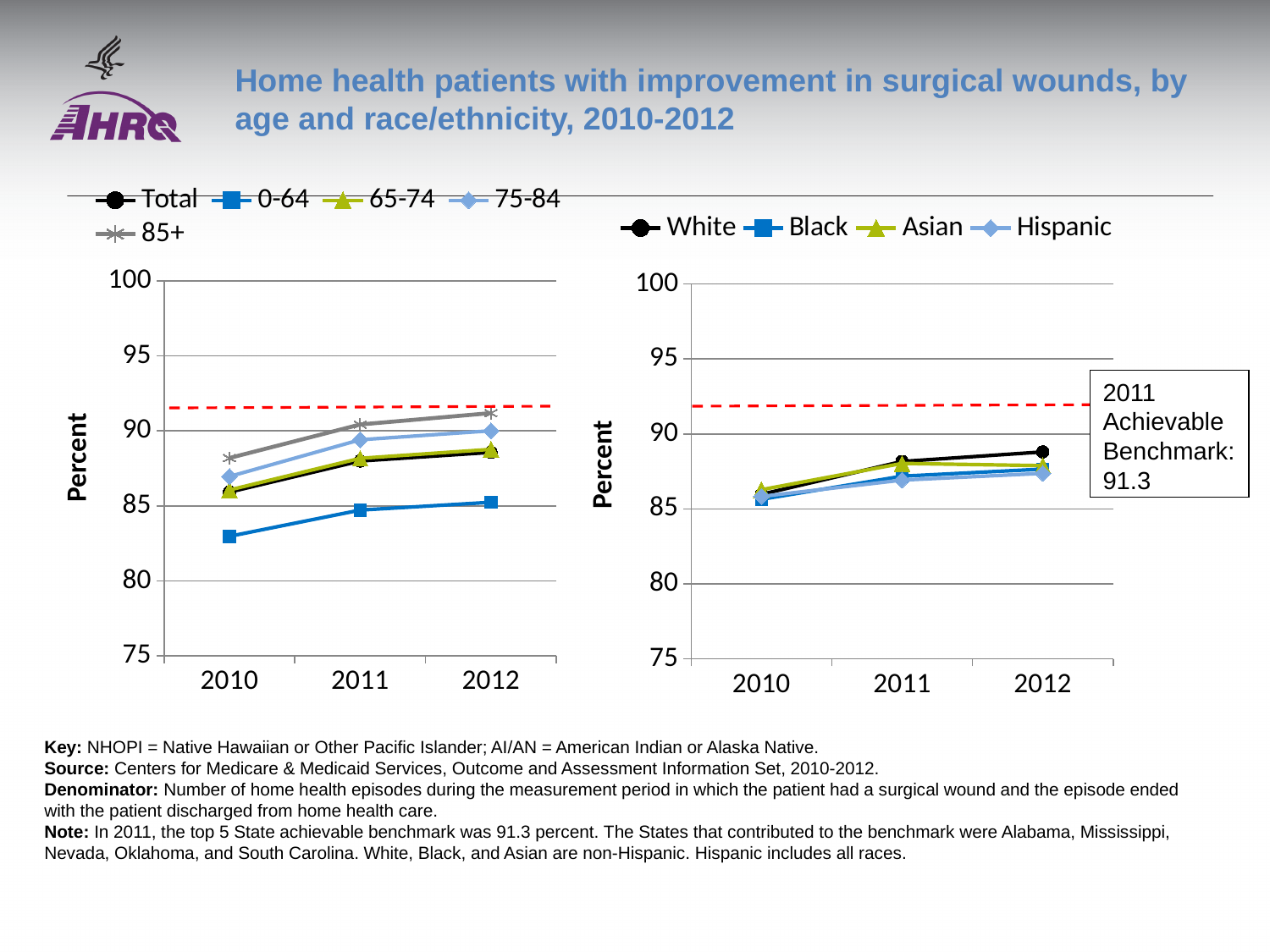

# Home health patients with improvement in surgical wounds, by age and race/ethnicity, 2010-2012

### Chart

| Category | Total | 0-64 | 65-74 | 75-84 | 85+ |
|---|---|---|---|---|---|
| 2010 | 85.92 | 82.97 | 86.06 | 86.96 | 88.19 |
| 2011 | 87.99 | 84.72 | 88.17 | 89.41 | 90.43 |
| 2012 | 88.57 | 85.24 | 88.77 | 90.01 | 91.19 |

### Chart

| Category | White | Black | Asian | Hispanic |
|---|---|---|---|---|
| 2010 | 85.97 | 85.64 | 86.28 | 85.83 |
| 2011 | 88.16 | 87.18 | 88.03 | 86.92 |
| 2012 | 88.8 | 87.65 | 87.88 | 87.37 |
2011 Achievable Benchmark: 91.3
Key: NHOPI = Native Hawaiian or Other Pacific Islander; AI/AN = American Indian or Alaska Native.
Source: Centers for Medicare & Medicaid Services, Outcome and Assessment Information Set, 2010-2012.
Denominator: Number of home health episodes during the measurement period in which the patient had a surgical wound and the episode ended with the patient discharged from home health care.
Note: In 2011, the top 5 State achievable benchmark was 91.3 percent. The States that contributed to the benchmark were Alabama, Mississippi, Nevada, Oklahoma, and South Carolina. White, Black, and Asian are non-Hispanic. Hispanic includes all races.